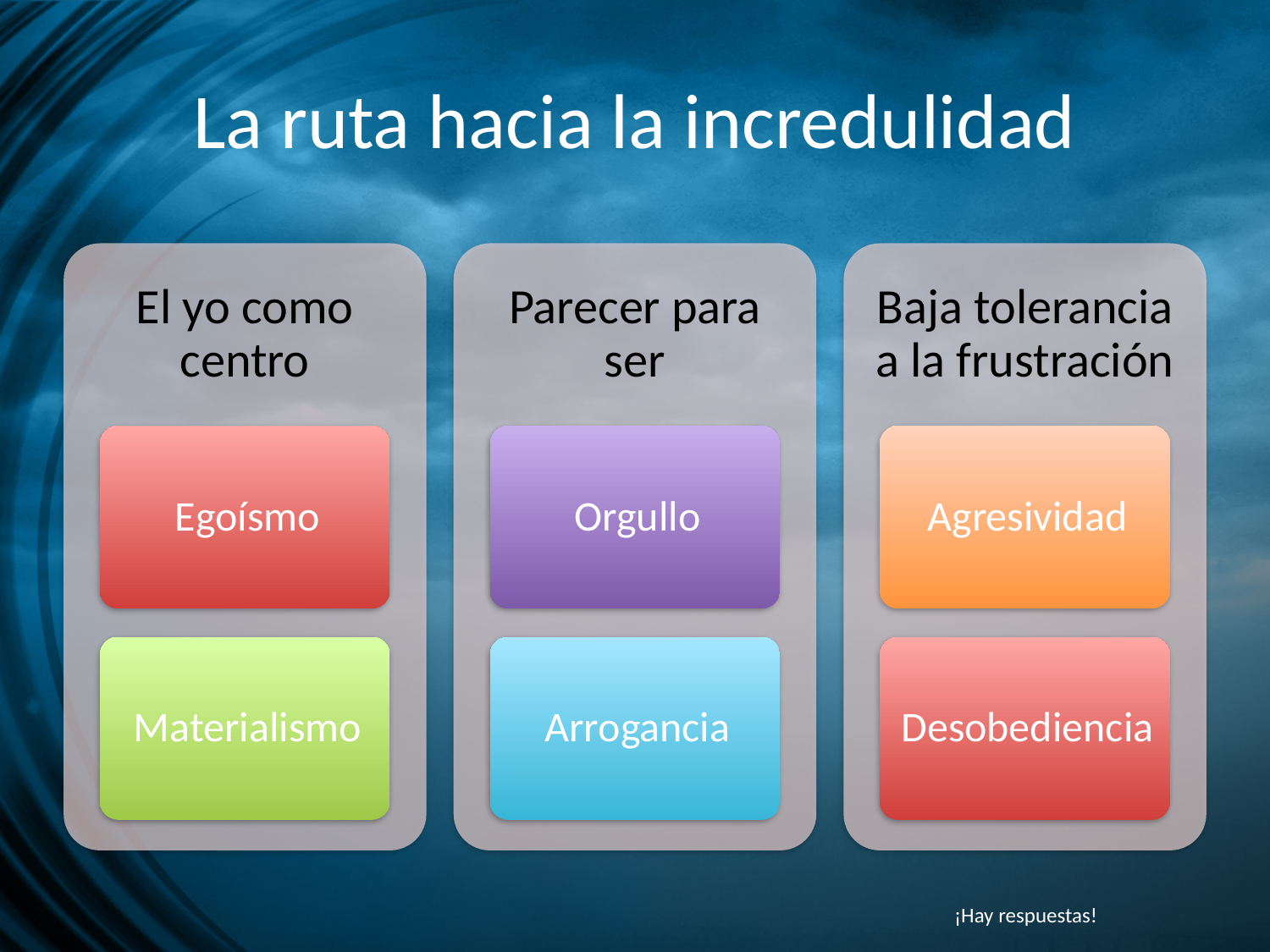

# La ruta hacia la incredulidad
El yo como centro
Egoísmo
Materialismo
Parecer para ser
Orgullo
Arrogancia
Baja tolerancia a la frustración
Agresividad
Desobediencia
¡Hay respuestas!